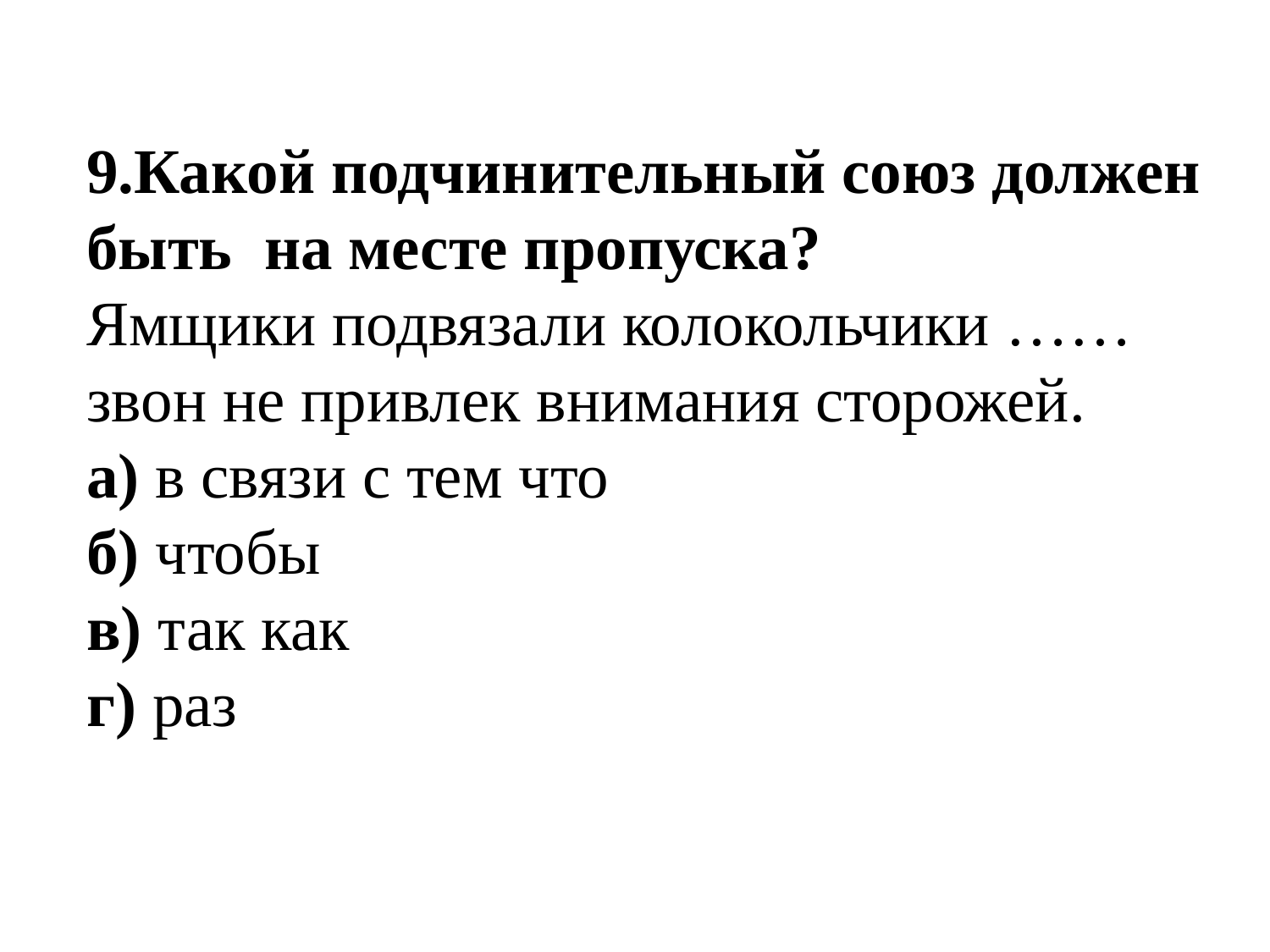

9.Какой подчинительный союз должен быть  на месте пропуска?
Ямщики подвязали колокольчики …… звон не привлек внимания сторожей.
а) в связи с тем что
б) чтобы
в) так как
г) раз